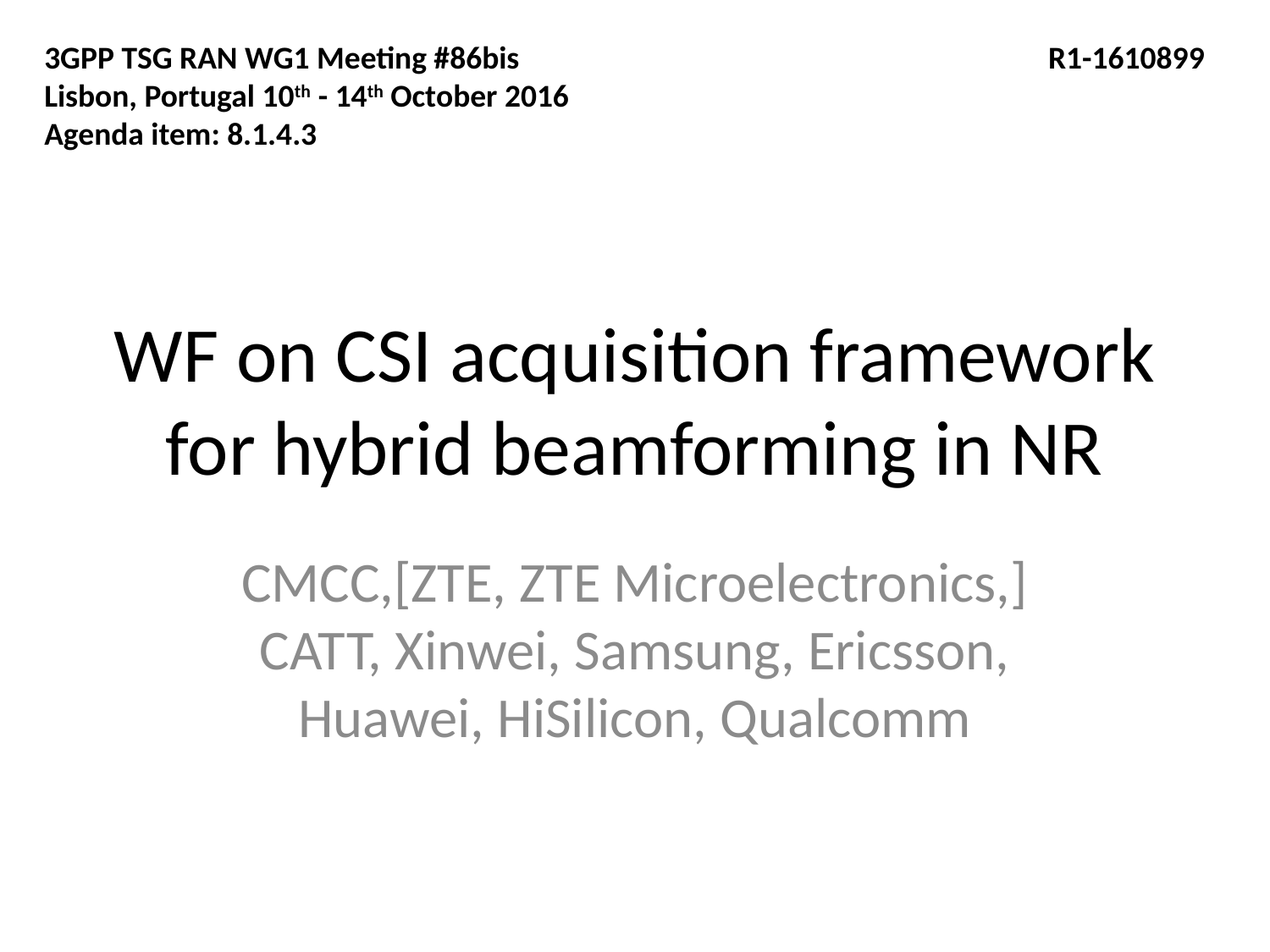

3GPP TSG RAN WG1 Meeting #86bis				                R1-1610899
Lisbon, Portugal 10th - 14th October 2016
Agenda item: 8.1.4.3
# WF on CSI acquisition framework for hybrid beamforming in NR
CMCC,[ZTE, ZTE Microelectronics,] CATT, Xinwei, Samsung, Ericsson, Huawei, HiSilicon, Qualcomm